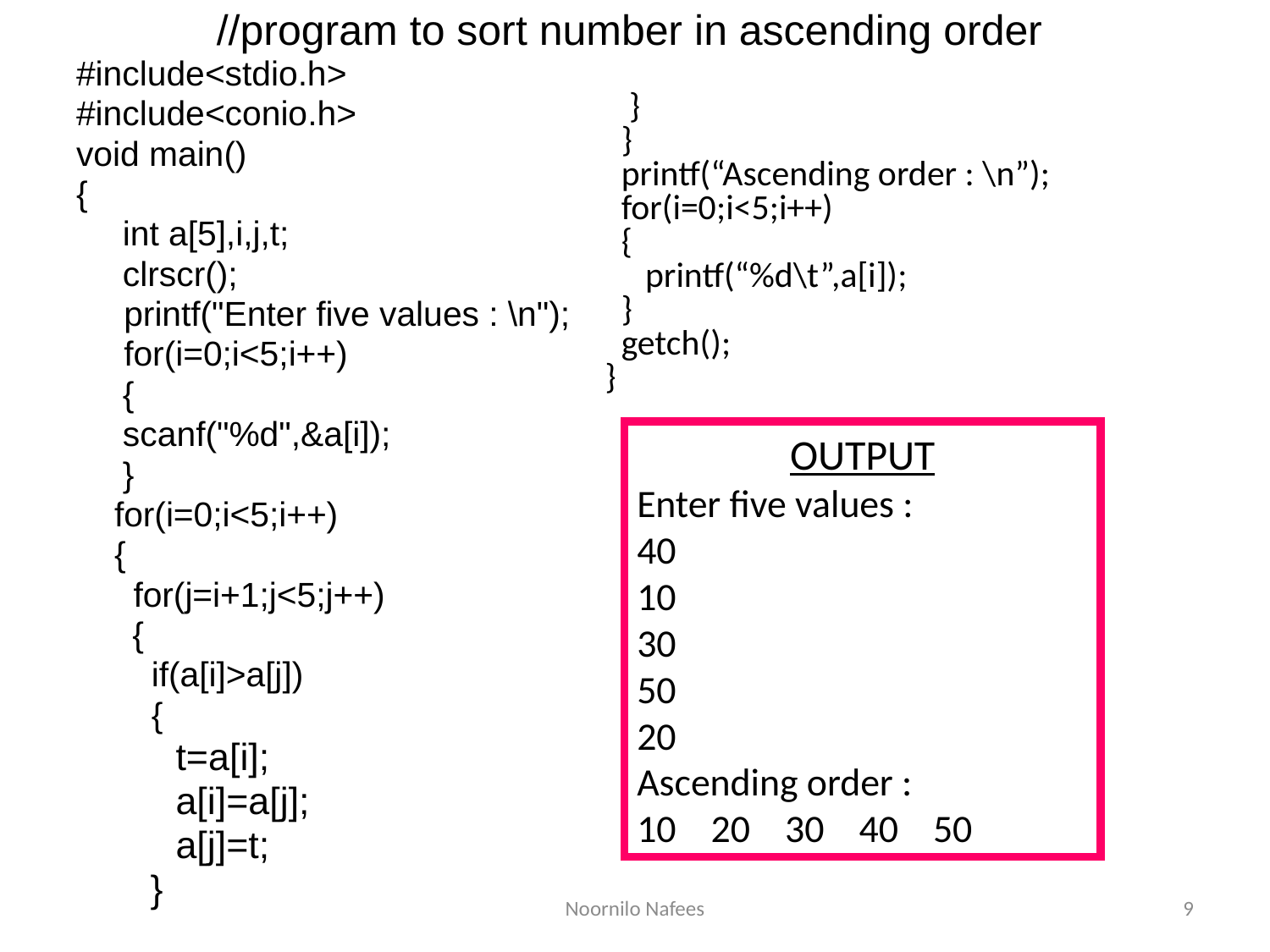

# //program to sort number in ascending order
#include<stdio.h>
#include<conio.h>
void main()
{
	int a[5],i,j,t;
	clrscr();
     printf("Enter five values : \n");
     for(i=0;i<5;i++)
	{
		scanf("%d",&a[i]);
	}
    for(i=0;i<5;i++)
    {
      for(j=i+1;j<5;j++)
	 {
	   if(a[i]>a[j])
	   {
	     t=a[i];
	     a[i]=a[j];
	     a[j]=t;
       }
   }
  }
  printf(“Ascending order : \n”);
  for(i=0;i<5;i++)
  {
     printf(“%d\t”,a[i]);
  }
  getch();
}

OUTPUT
Enter five values :
40
10
30
50
20
Ascending order :
10    20    30    40    50
Noornilo Nafees
9